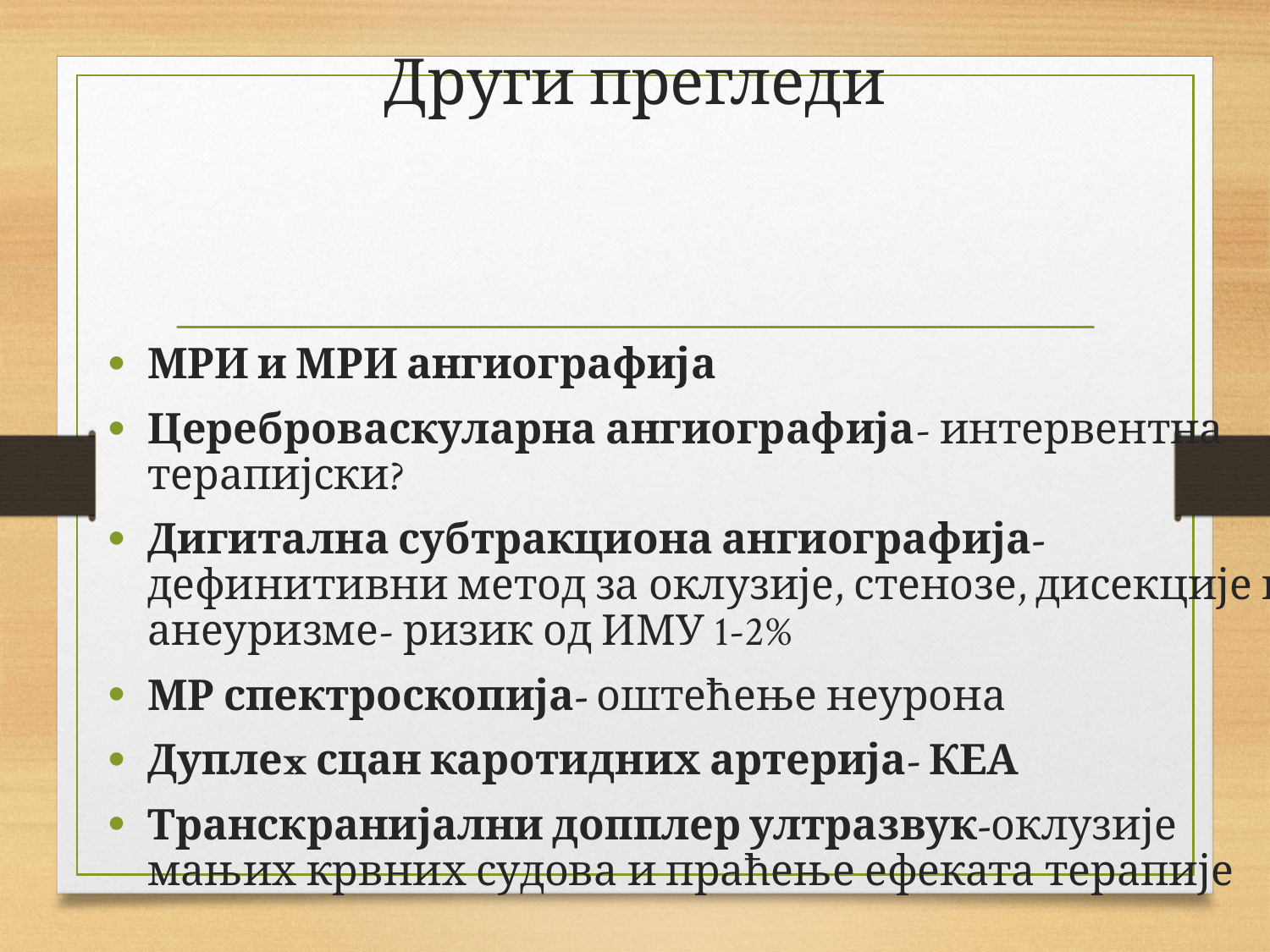

# Други прегледи
МРИ и МРИ ангиографија
Цереброваскуларна ангиографија- интервентна терапијски?
Дигитална субтракциона ангиографија- дефинитивни метод за оклузије, стенозе, дисекције и анеуризме- ризик од ИМУ 1-2%
МР спектроскопија- оштећење неурона
Дуплеx сцан каротидних артерија- КЕА
Транскранијални допплер ултразвук-оклузије мањих крвних судова и праћење ефеката терапије